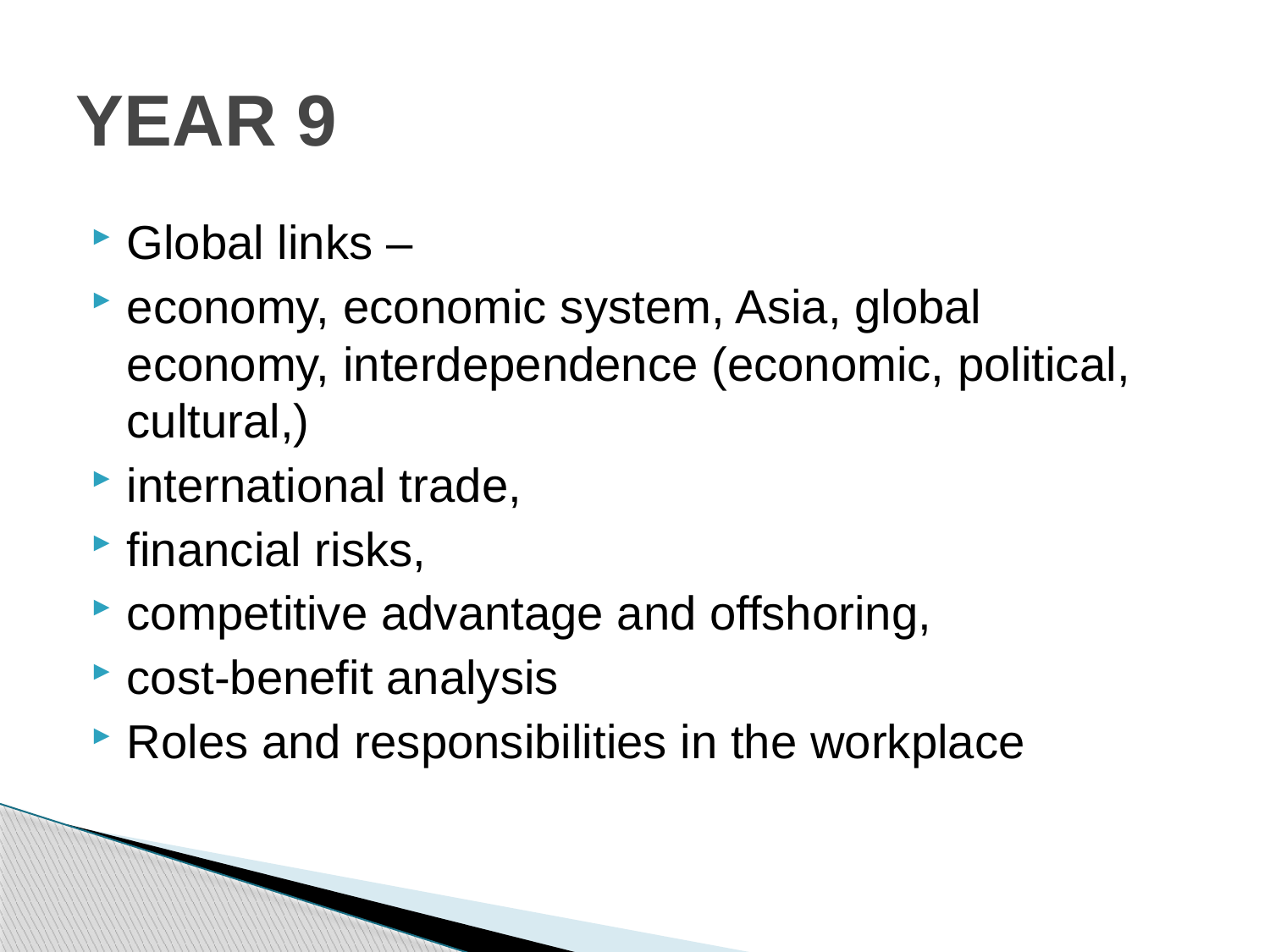

# YEAR 9
Global links –
economy, economic system, Asia, global economy, interdependence (economic, political, cultural,)
international trade,
financial risks,
competitive advantage and offshoring,
cost-benefit analysis
Roles and responsibilities in the workplace